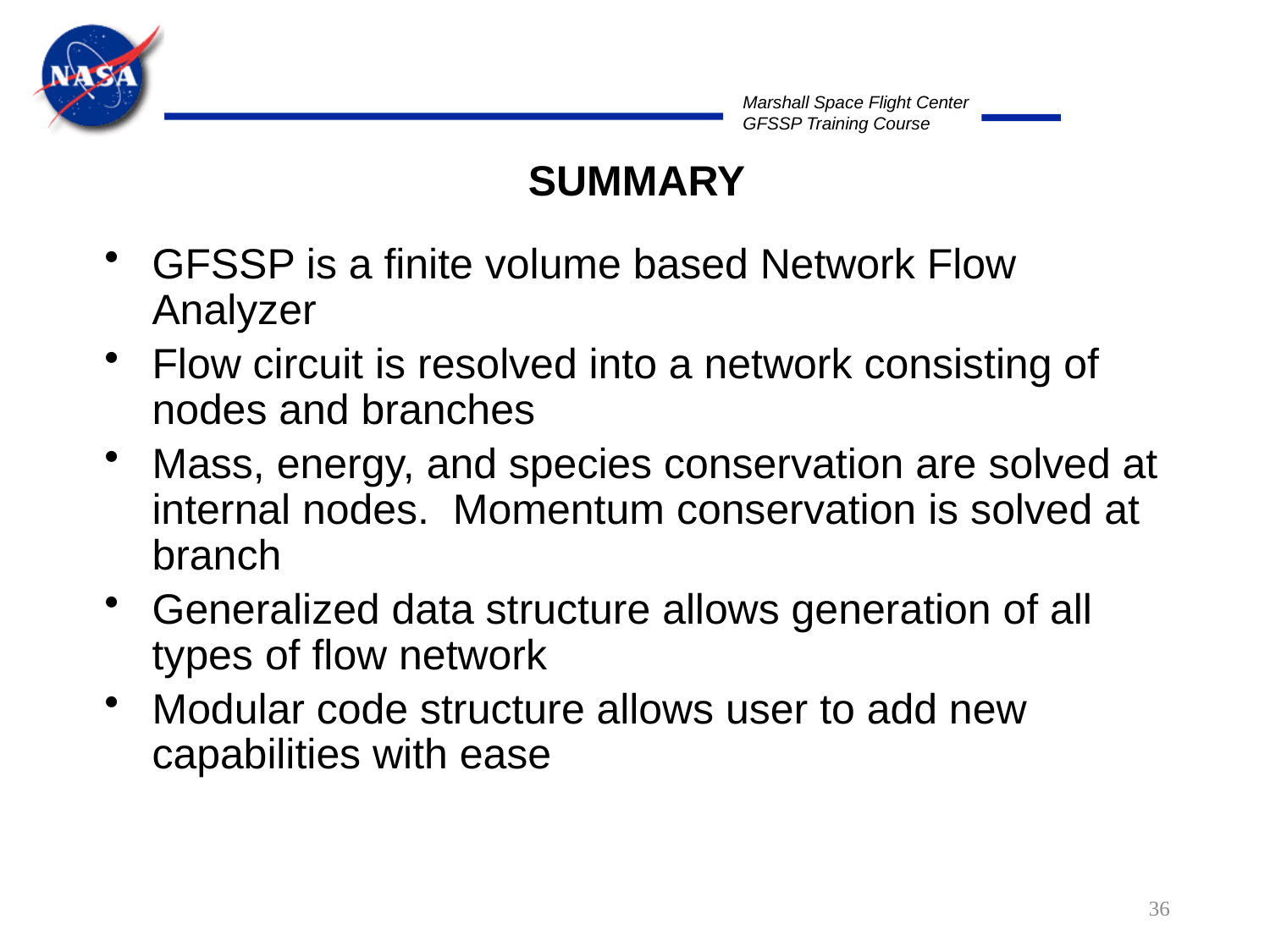

# SUMMARY
GFSSP is a finite volume based Network Flow Analyzer
Flow circuit is resolved into a network consisting of nodes and branches
Mass, energy, and species conservation are solved at internal nodes.  Momentum conservation is solved at branch
Generalized data structure allows generation of all types of flow network
Modular code structure allows user to add new capabilities with ease
36